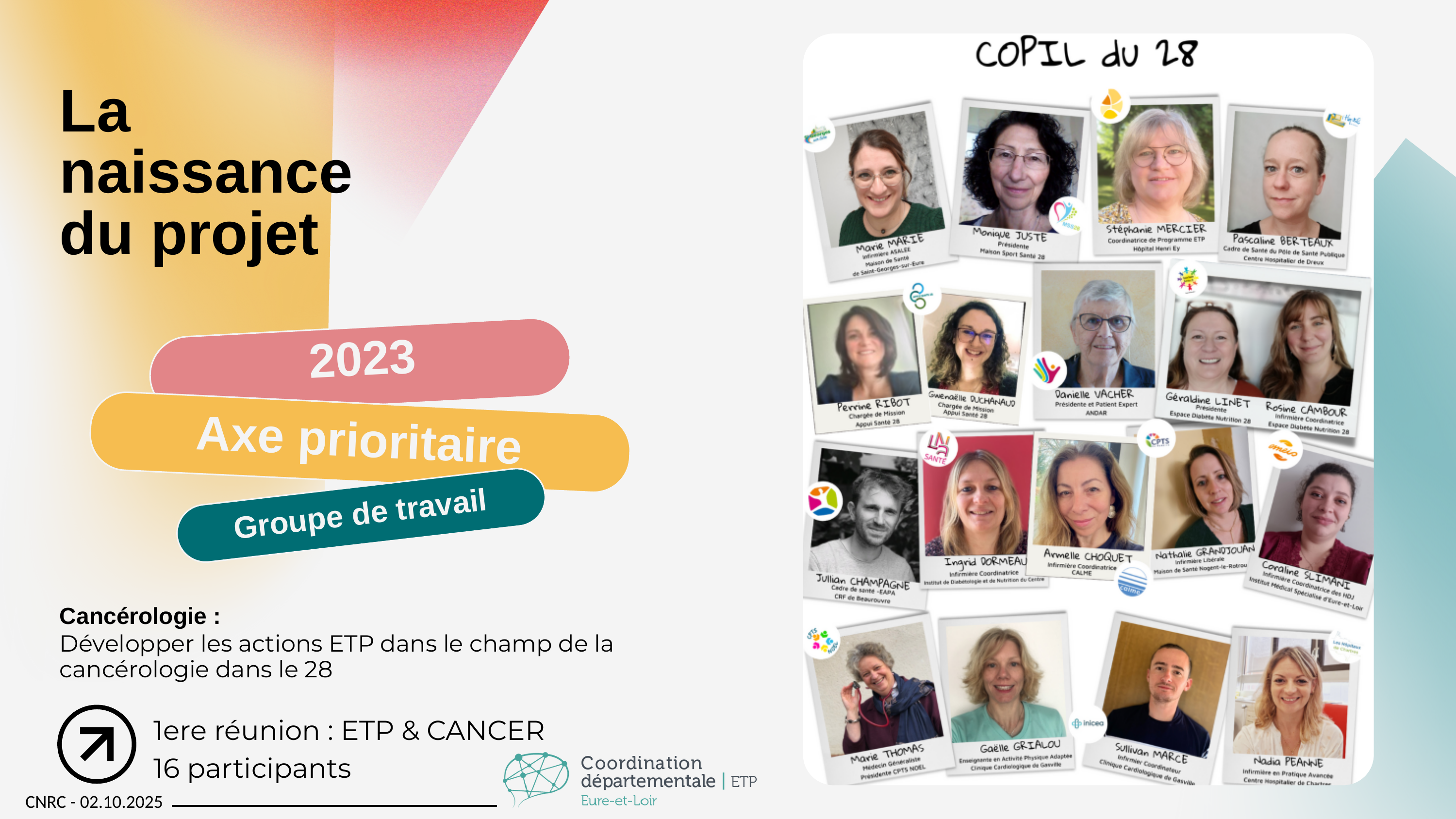

La naissance du projet

2023

Axe prioritaire

Groupe de travail
Cancérologie :
Développer les actions ETP dans le champ de la cancérologie dans le 28

1ere réunion : ETP & CANCER
16 participants

CNRC - 02.10.2025